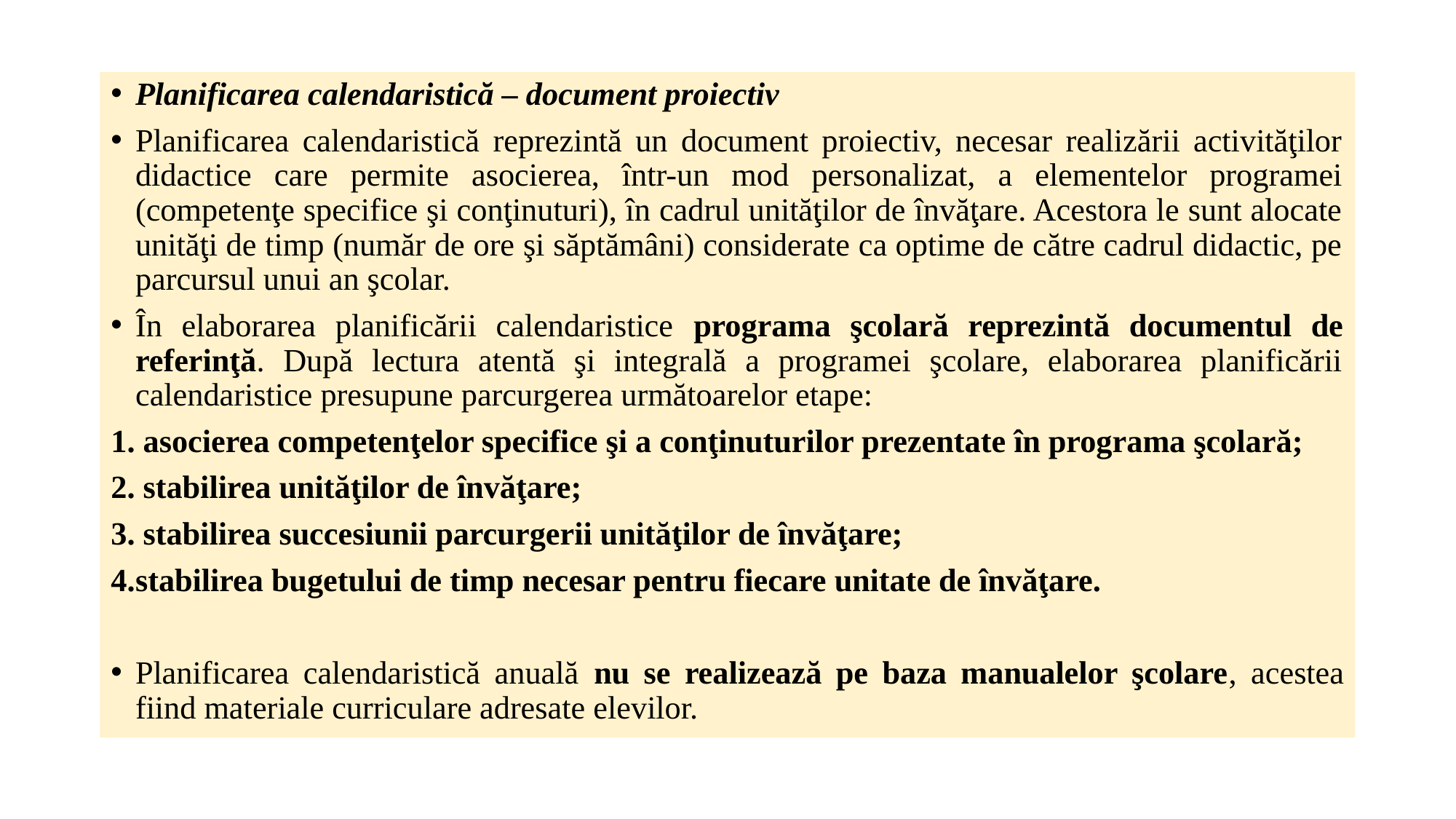

Planificarea calendaristică – document proiectiv
Planificarea calendaristică reprezintă un document proiectiv, necesar realizării activităţilor didactice care permite asocierea, într-un mod personalizat, a elementelor programei (competenţe specifice şi conţinuturi), în cadrul unităţilor de învăţare. Acestora le sunt alocate unităţi de timp (număr de ore şi săptămâni) considerate ca optime de către cadrul didactic, pe parcursul unui an şcolar.
În elaborarea planificării calendaristice programa şcolară reprezintă documentul de referinţă. După lectura atentă şi integrală a programei şcolare, elaborarea planificării calendaristice presupune parcurgerea următoarelor etape:
1. asocierea competenţelor specifice şi a conţinuturilor prezentate în programa şcolară;
2. stabilirea unităţilor de învăţare;
3. stabilirea succesiunii parcurgerii unităţilor de învăţare;
stabilirea bugetului de timp necesar pentru fiecare unitate de învăţare.

Planificarea calendaristică anuală nu se realizează pe baza manualelor şcolare, acestea fiind materiale curriculare adresate elevilor.